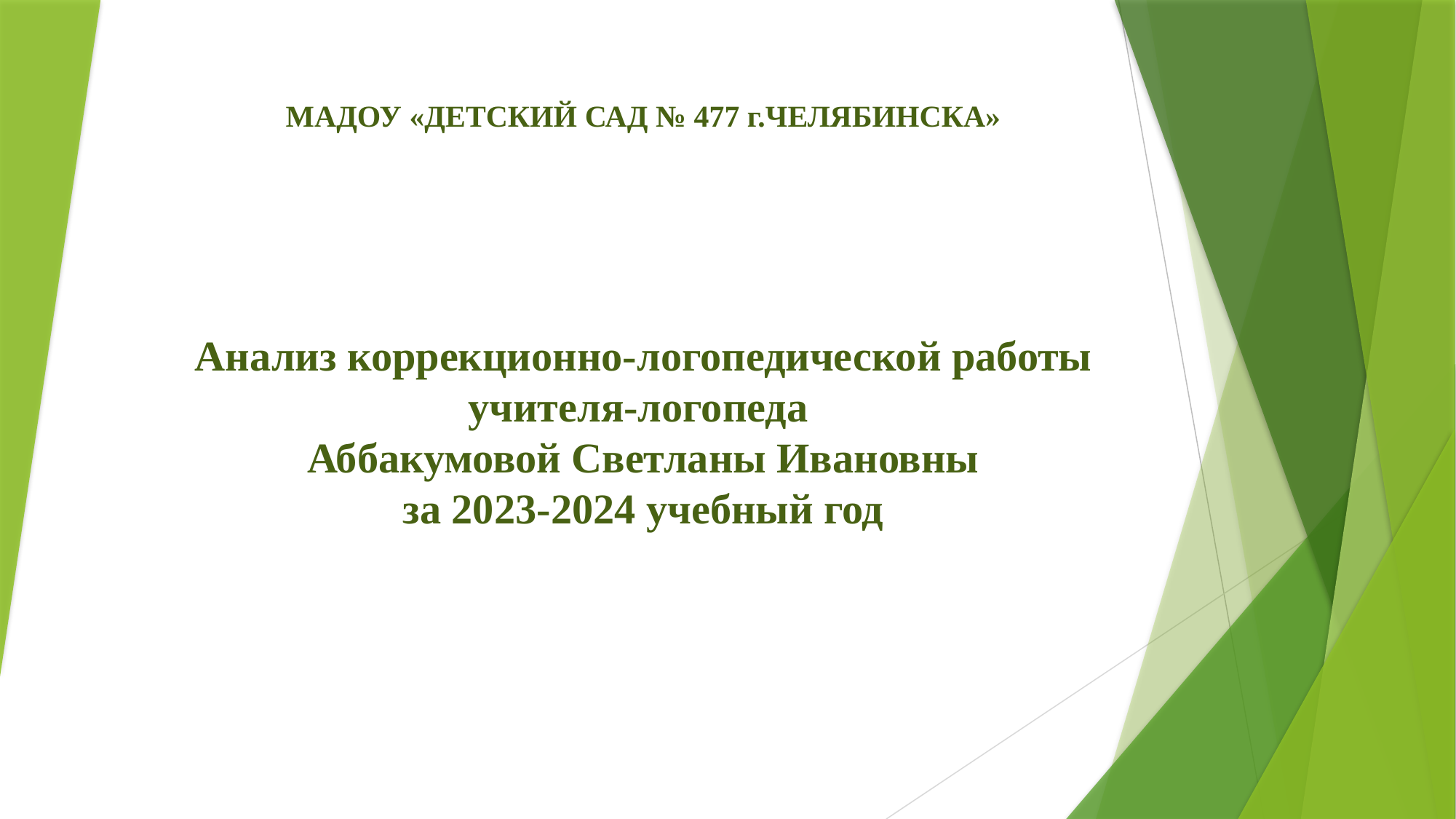

МАДОУ «ДЕТСКИЙ САД № 477 г.ЧЕЛЯБИНСКА»
# Анализ коррекционно-логопедической работы учителя-логопеда Аббакумовой Светланы Ивановны за 2023-2024 учебный год